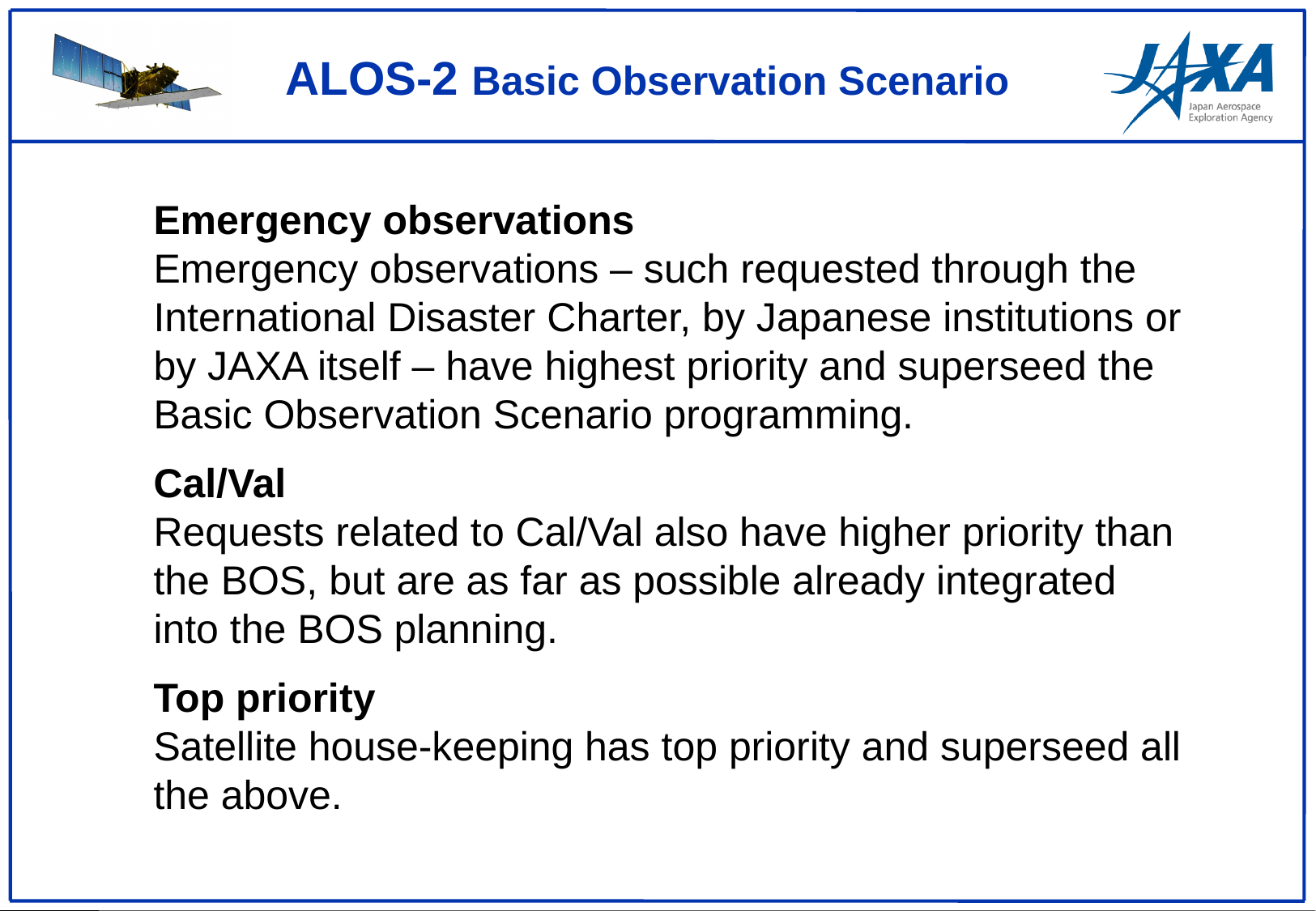

Emergency observations
Emergency observations – such requested through the International Disaster Charter, by Japanese institutions or by JAXA itself – have highest priority and superseed the Basic Observation Scenario programming.

Cal/Val
Requests related to Cal/Val also have higher priority than the BOS, but are as far as possible already integrated into the BOS planning.

Top priority
Satellite house-keeping has top priority and superseed all the above.